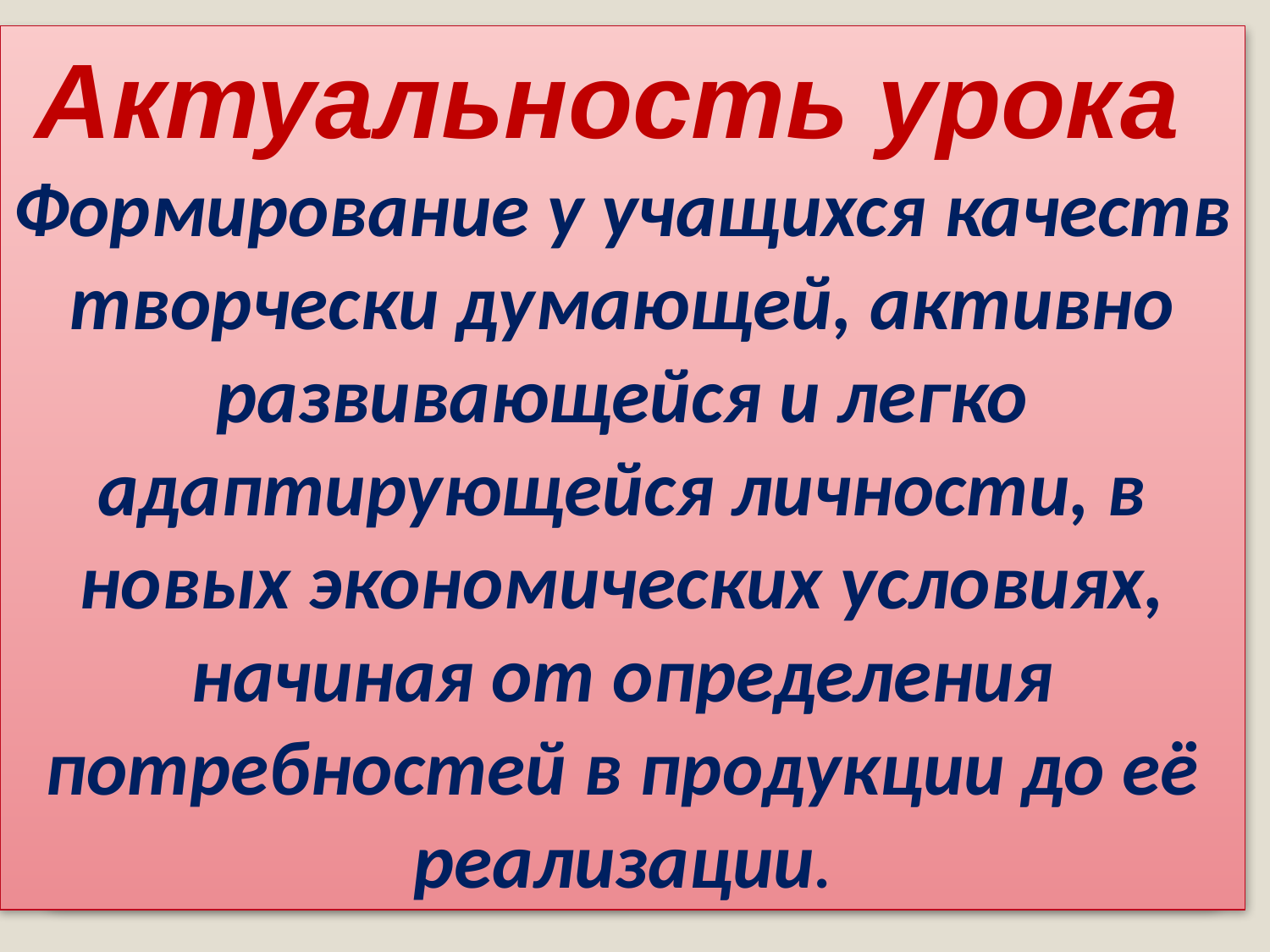

Актуальность урока
Формирование у учащихся качеств творчески думающей, активно развивающейся и легко адаптирующейся личности, в новых экономических условиях, начиная от определения потребностей в продукции до её реализации.